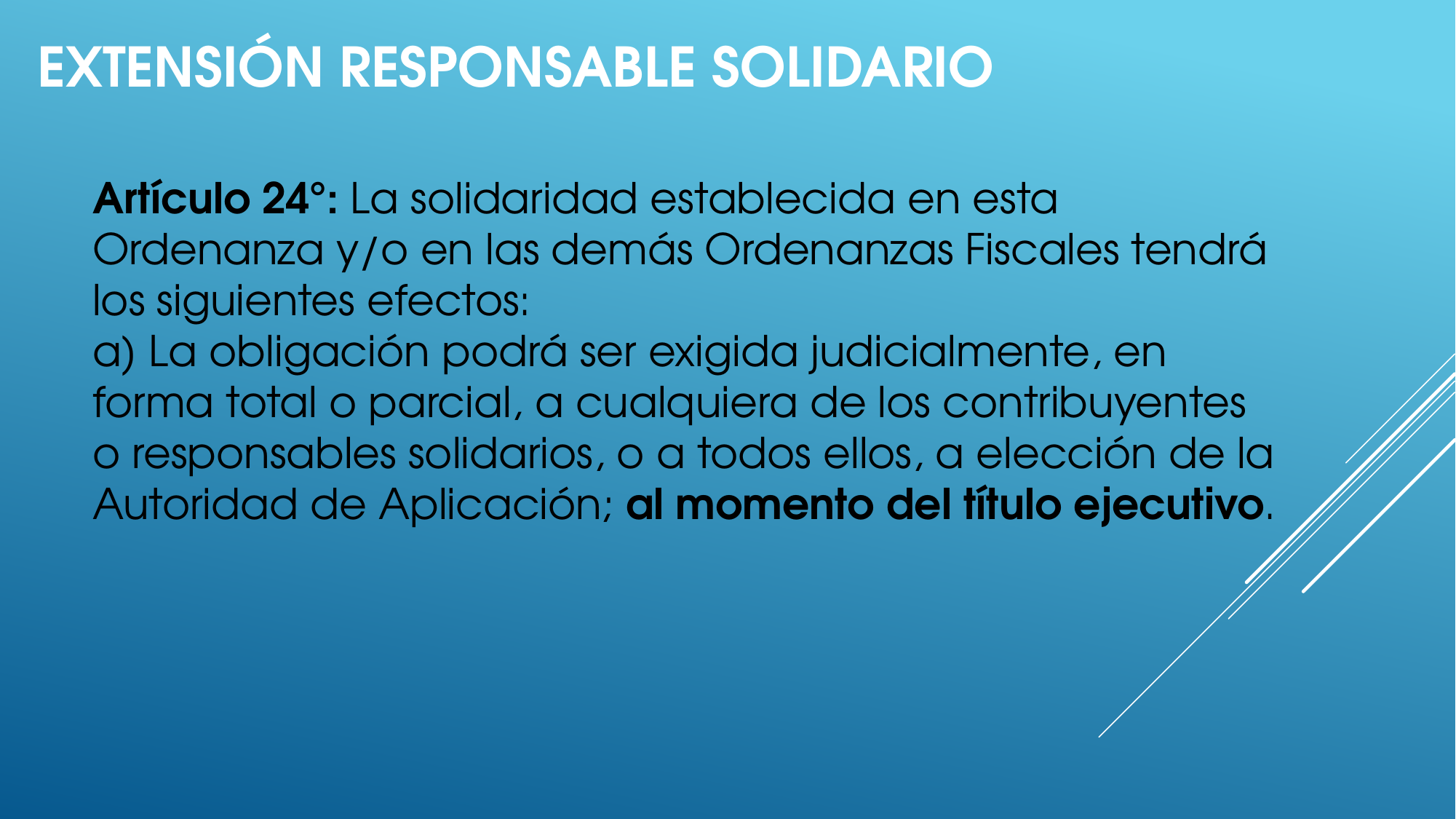

# Extensión responsable solidario
Artículo 24°: La solidaridad establecida en esta Ordenanza y/o en las demás Ordenanzas Fiscales tendrá los siguientes efectos:
a) La obligación podrá ser exigida judicialmente, en forma total o parcial, a cualquiera de los contribuyentes o responsables solidarios, o a todos ellos, a elección de la Autoridad de Aplicación; al momento del título ejecutivo.